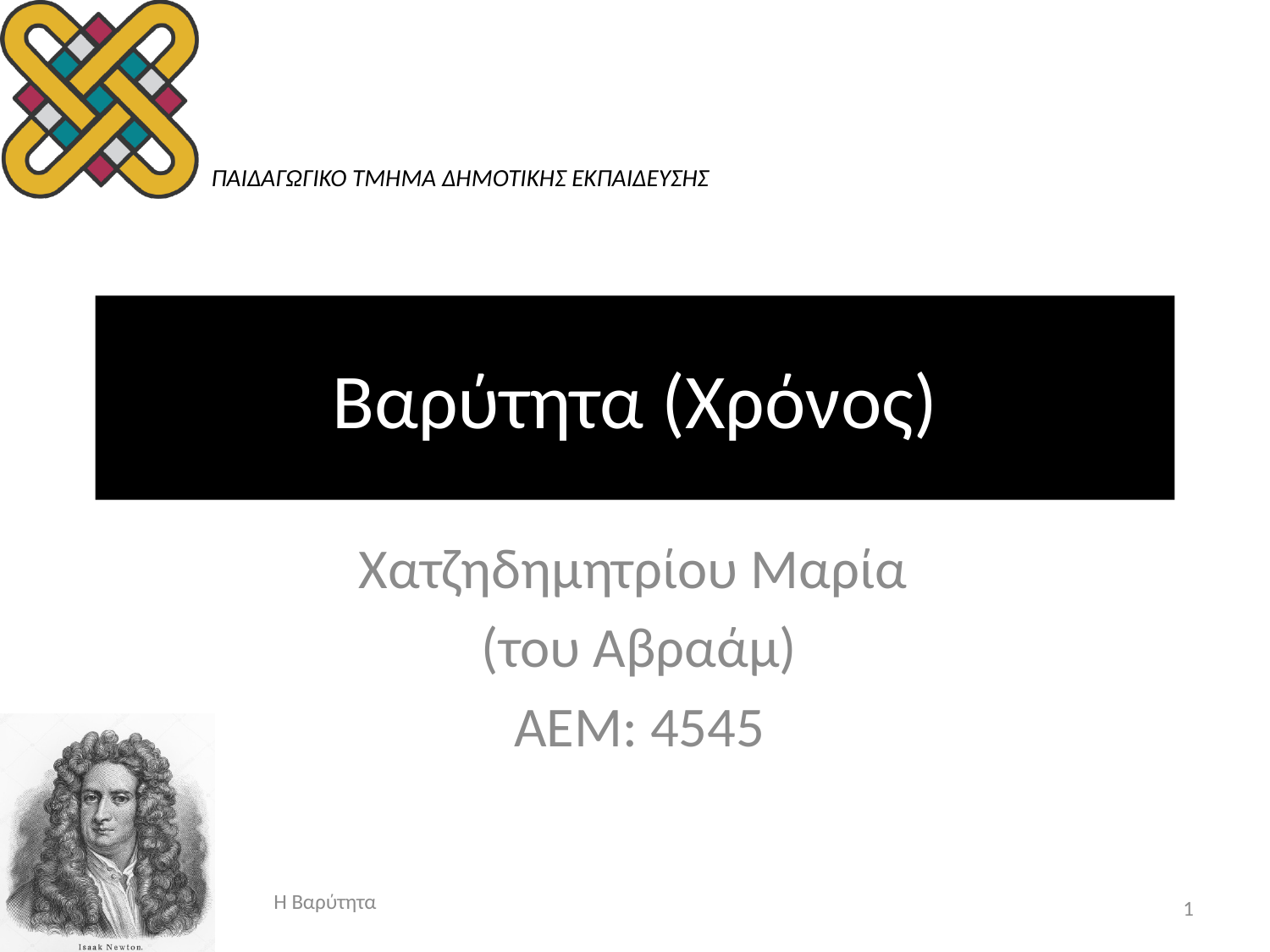

# Βαρύτητα (Χρόνος)
Χατζηδημητρίου Μαρία
(του Αβραάμ)
ΑΕΜ: 4545
Η Βαρύτητα
1